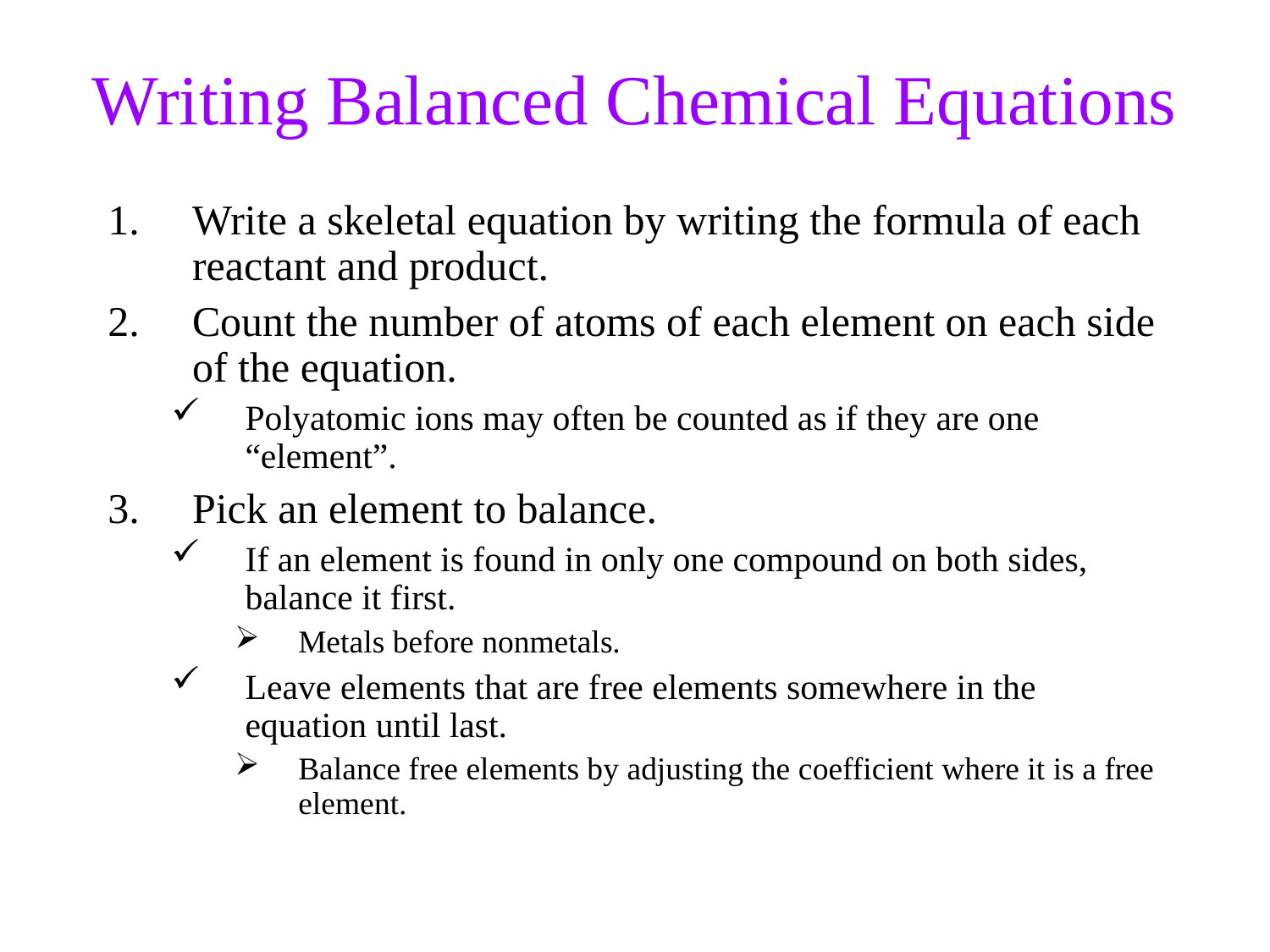

Writing Balanced Chemical Equations
Write a skeletal equation by writing the formula of each reactant and product.
Count the number of atoms of each element on each side of the equation.
Polyatomic ions may often be counted as if they are one “element”.
Pick an element to balance.
If an element is found in only one compound on both sides, balance it first.
Metals before nonmetals.
Leave elements that are free elements somewhere in the equation until last.
Balance free elements by adjusting the coefficient where it is a free element.